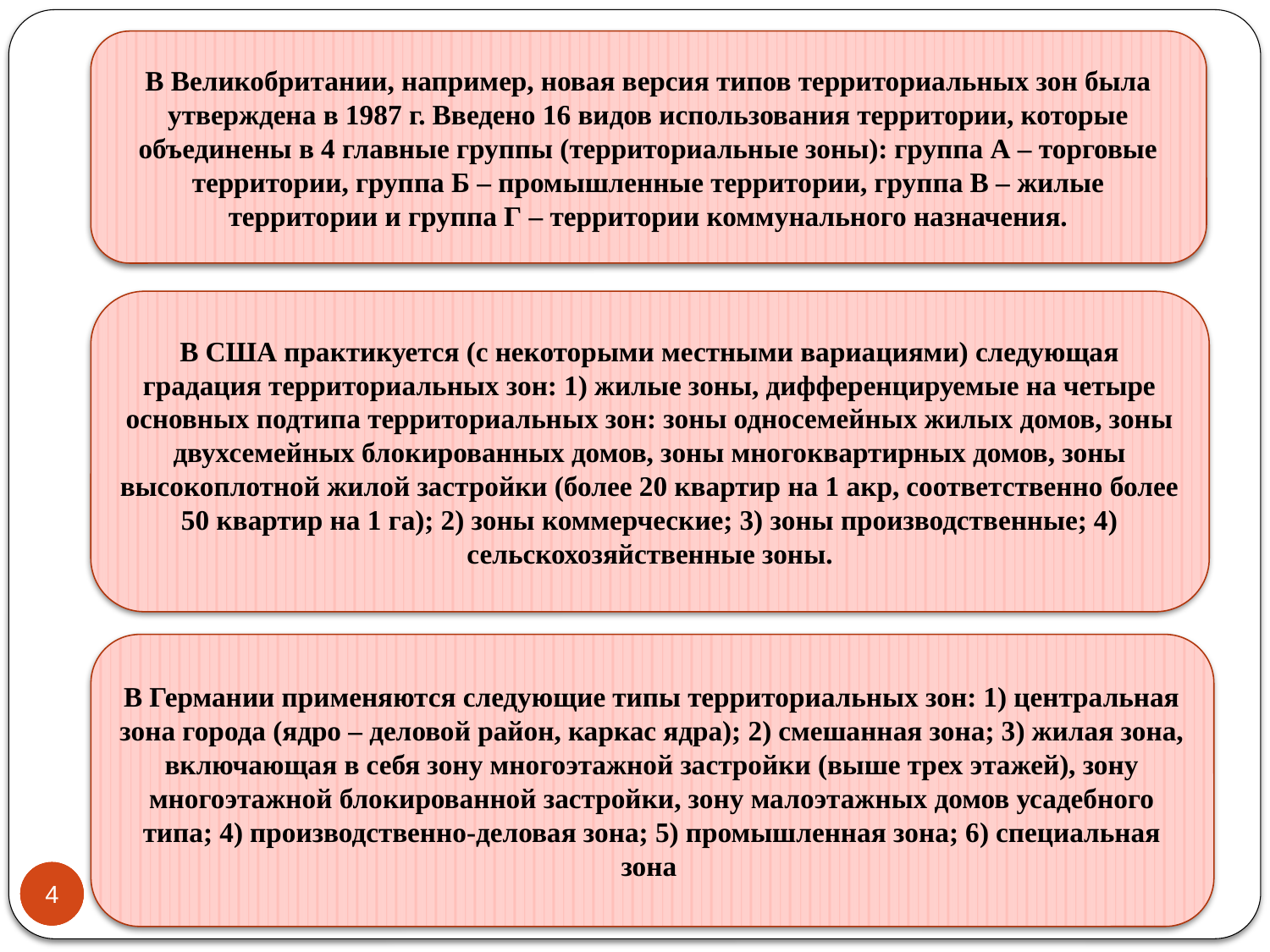

В Великобритании, например, новая версия типов территориальных зон была утверждена в 1987 г. Введено 16 видов использования территории, которые объединены в 4 главные группы (территориальные зоны): группа А – торговые территории, группа Б – промышленные территории, группа В – жилые территории и группа Г – территории коммунального назначения.
В США практикуется (с некоторыми местными вариациями) следующая градация территориальных зон: 1) жилые зоны, дифференцируемые на четыре основных подтипа территориальных зон: зоны односемейных жилых домов, зоны двухсемейных блокированных домов, зоны многоквартирных домов, зоны высокоплотной жилой застройки (более 20 квартир на 1 акр, соответственно более 50 квартир на 1 га); 2) зоны коммерческие; 3) зоны производственные; 4) сельскохозяйственные зоны.
В Германии применяются следующие типы территориальных зон: 1) центральная зона города (ядро – деловой район, каркас ядра); 2) смешанная зона; 3) жилая зона, включающая в себя зону многоэтажной застройки (выше трех этажей), зону многоэтажной блокированной застройки, зону малоэтажных домов усадебного типа; 4) производственно-деловая зона; 5) промышленная зона; 6) специальная зона
4
4
4